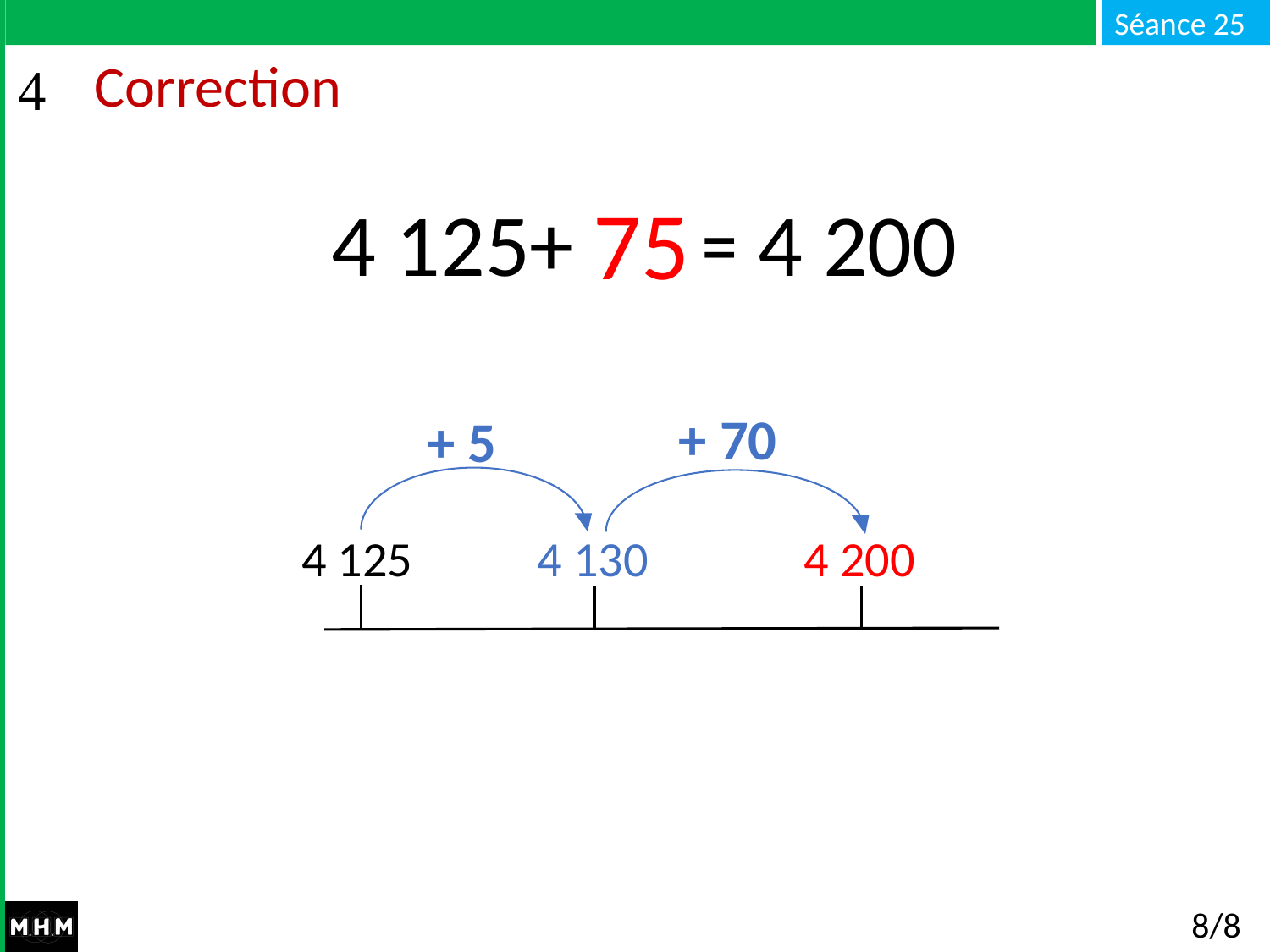

# Correction
75
4 125+ …  = 4 200
+ 70
+ 5

4 125
4 130
4 200
8/8